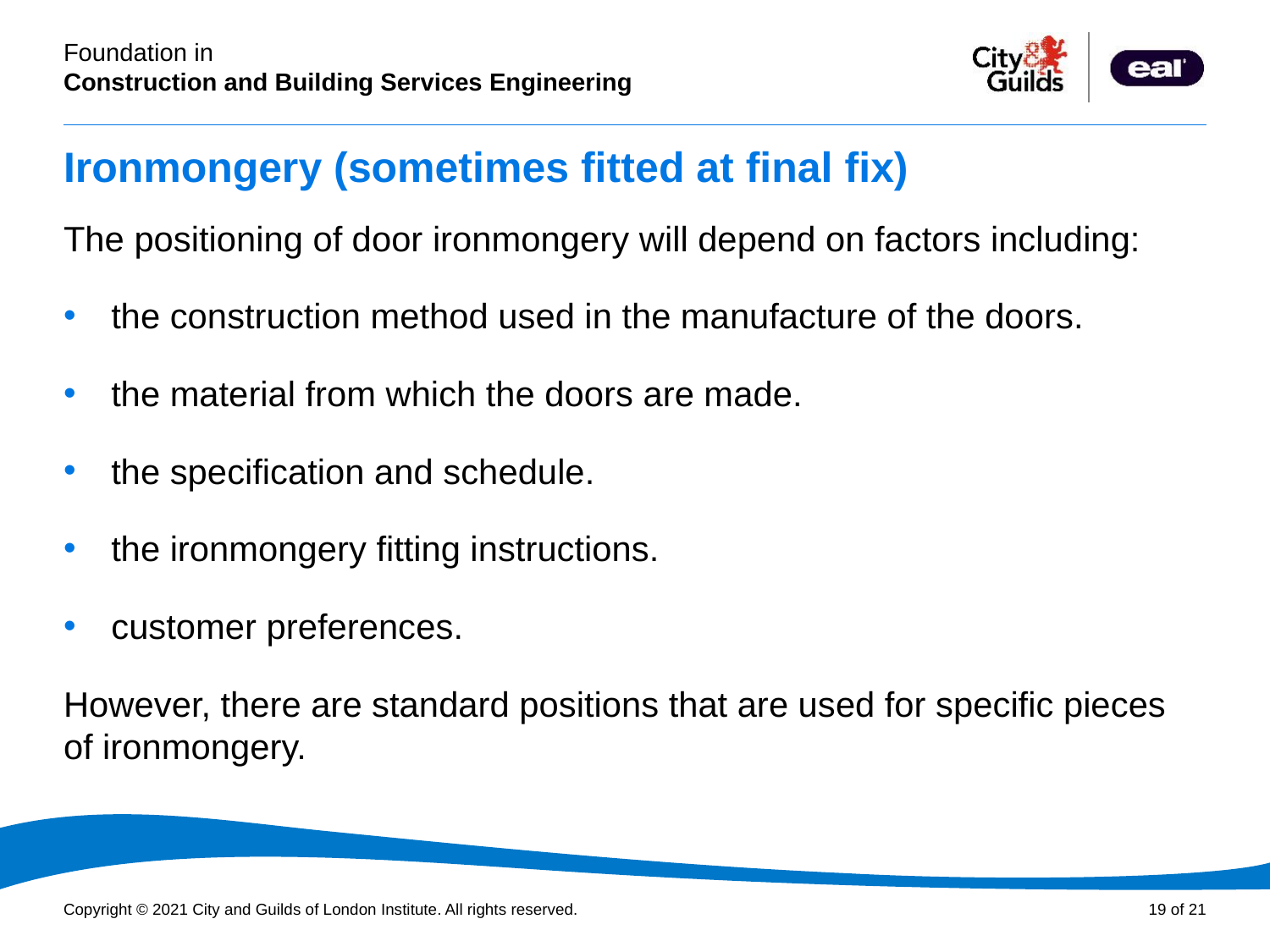

# Ironmongery (sometimes fitted at final fix)
The positioning of door ironmongery will depend on factors including:
the construction method used in the manufacture of the doors.
the material from which the doors are made.
the specification and schedule.
the ironmongery fitting instructions.
customer preferences.
However, there are standard positions that are used for specific pieces
of ironmongery.